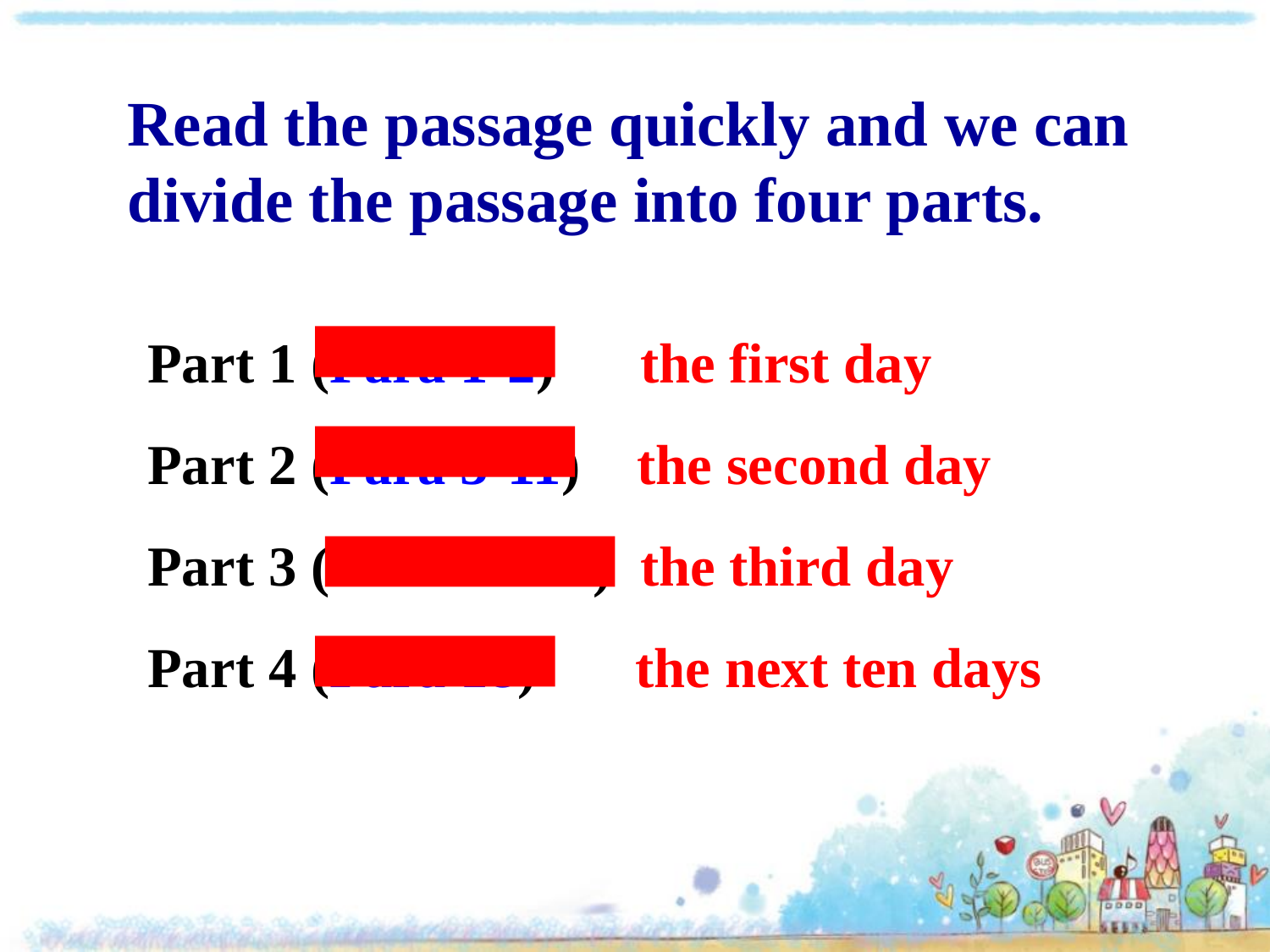

Read the passage quickly and we can divide the passage into four parts.
Part 1 (Para 1-2)      the first day
Part 2 (Para 3-11)    the second day
Part 3 (Para 13-17)  the third day
Part 4 (Para 18)       the next ten days